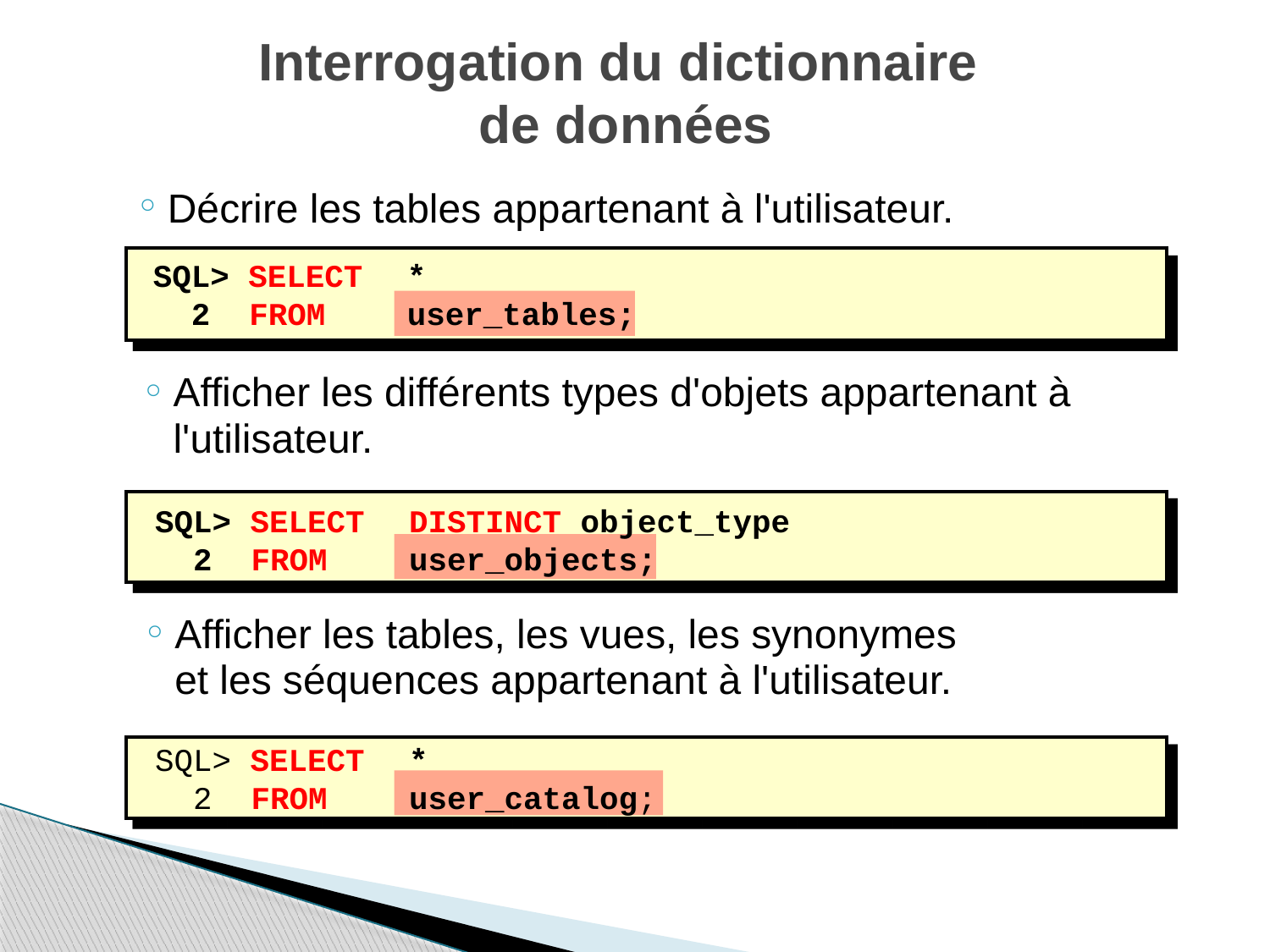

# Interrogation du dictionnaire de données
Décrire les tables appartenant à l'utilisateur.
SQL> SELECT	*
  2	FROM	user_tables;

Afficher les différents types d'objets appartenant à l'utilisateur.

SQL> SELECT	DISTINCT object_type
  2	FROM 	user_objects;

Afficher les tables, les vues, les synonymes
et les séquences appartenant à l'utilisateur.
SQL> SELECT	*
  2	FROM	user_catalog;